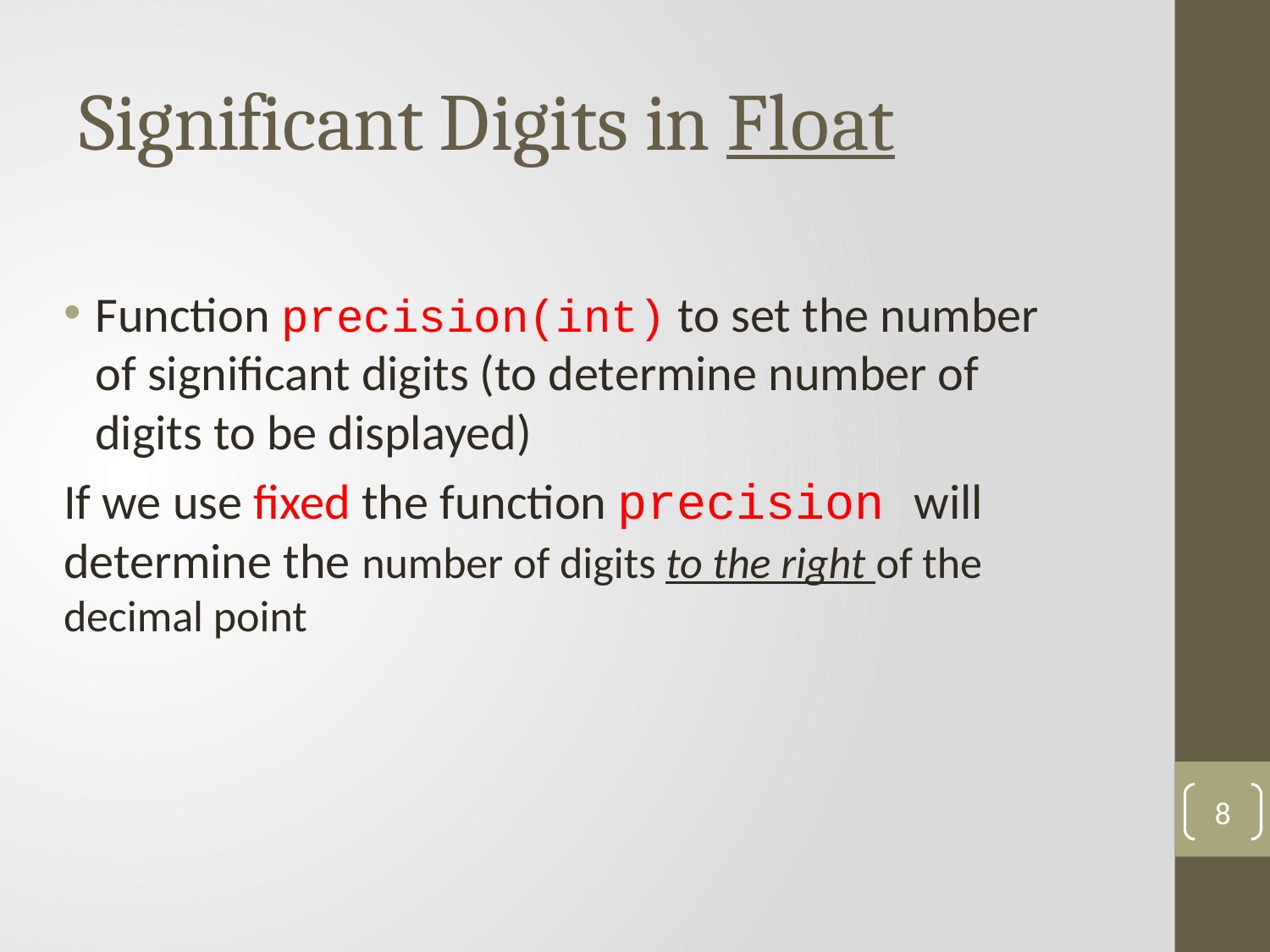

# Significant Digits in Float
Function precision(int) to set the number of significant digits (to determine number of digits to be displayed)
If we use fixed the function precision will determine the number of digits to the right of the decimal point

8